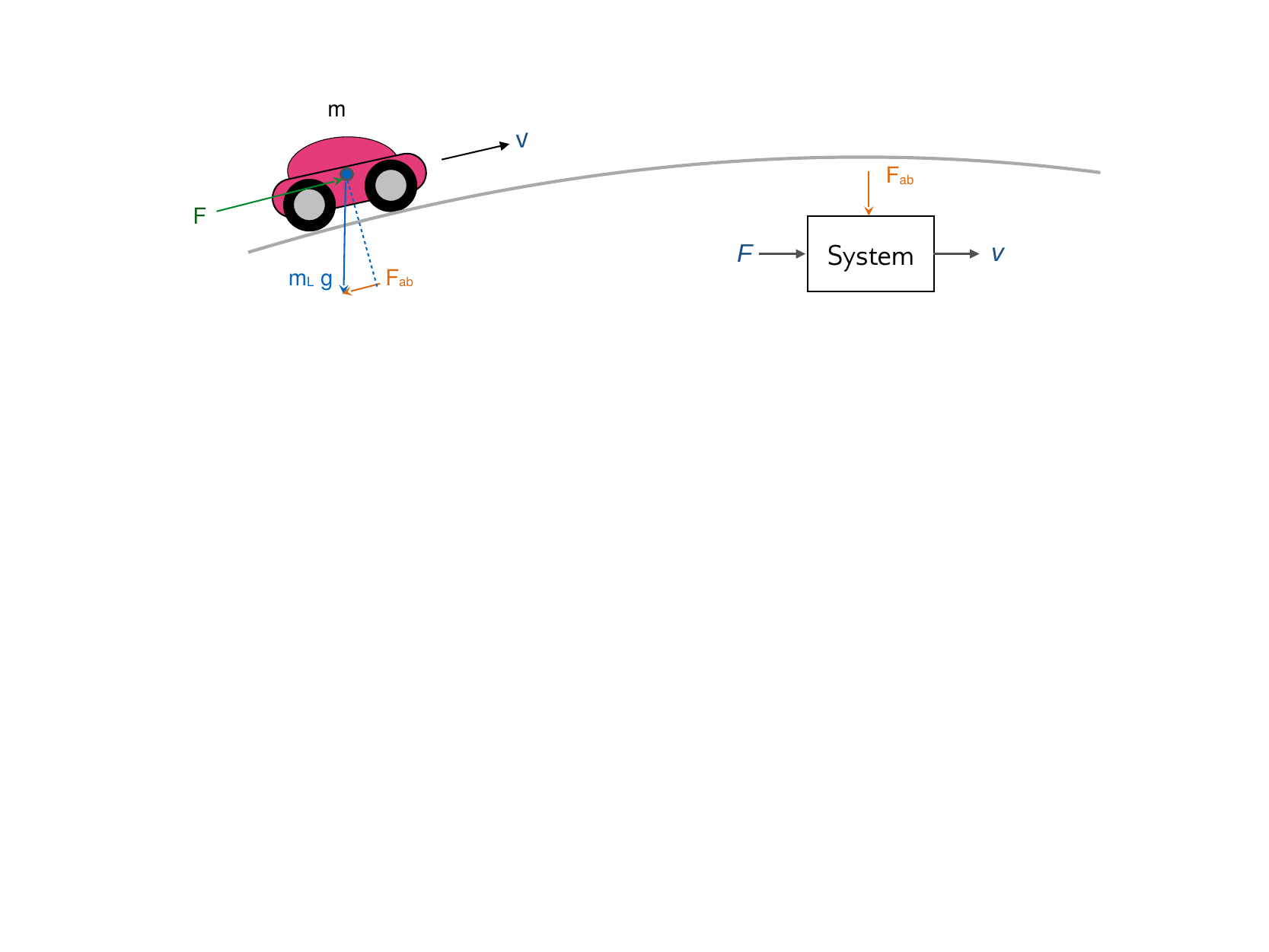

m
v

Fab

System
v
F

F

mL g
Fab